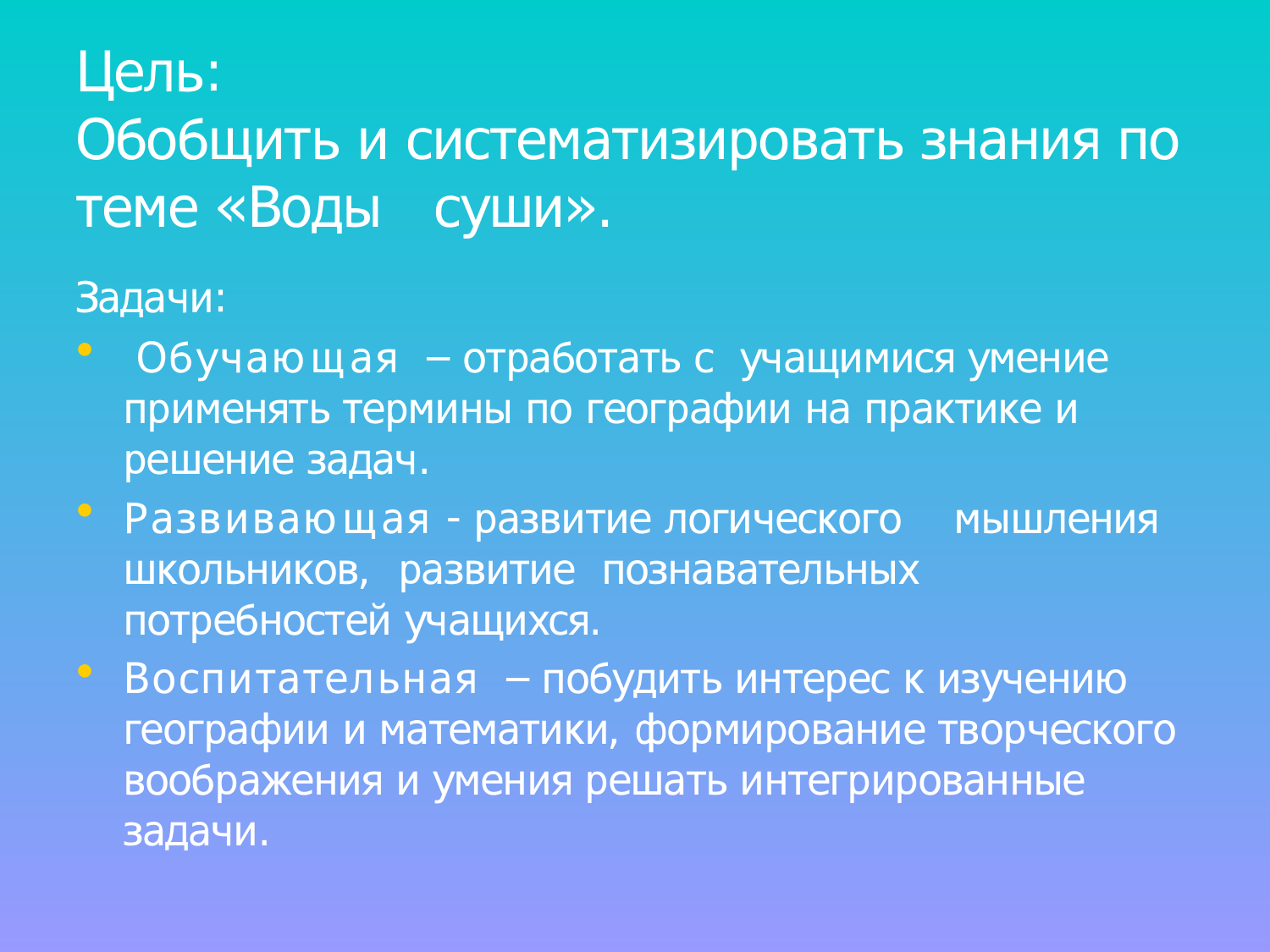

# Цель: Обобщить и систематизировать знания по теме «Воды   суши».
Задачи:
 Обучающая  – отработать с  учащимися умение применять термины по географии на практике и решение задач.
Развивающая - развитие логического    мышления школьников,  развитие  познавательных  потребностей учащихся.
Воспитательная  – побудить интерес к изучению географии и математики, формирование творческого воображения и умения решать интегрированные задачи.